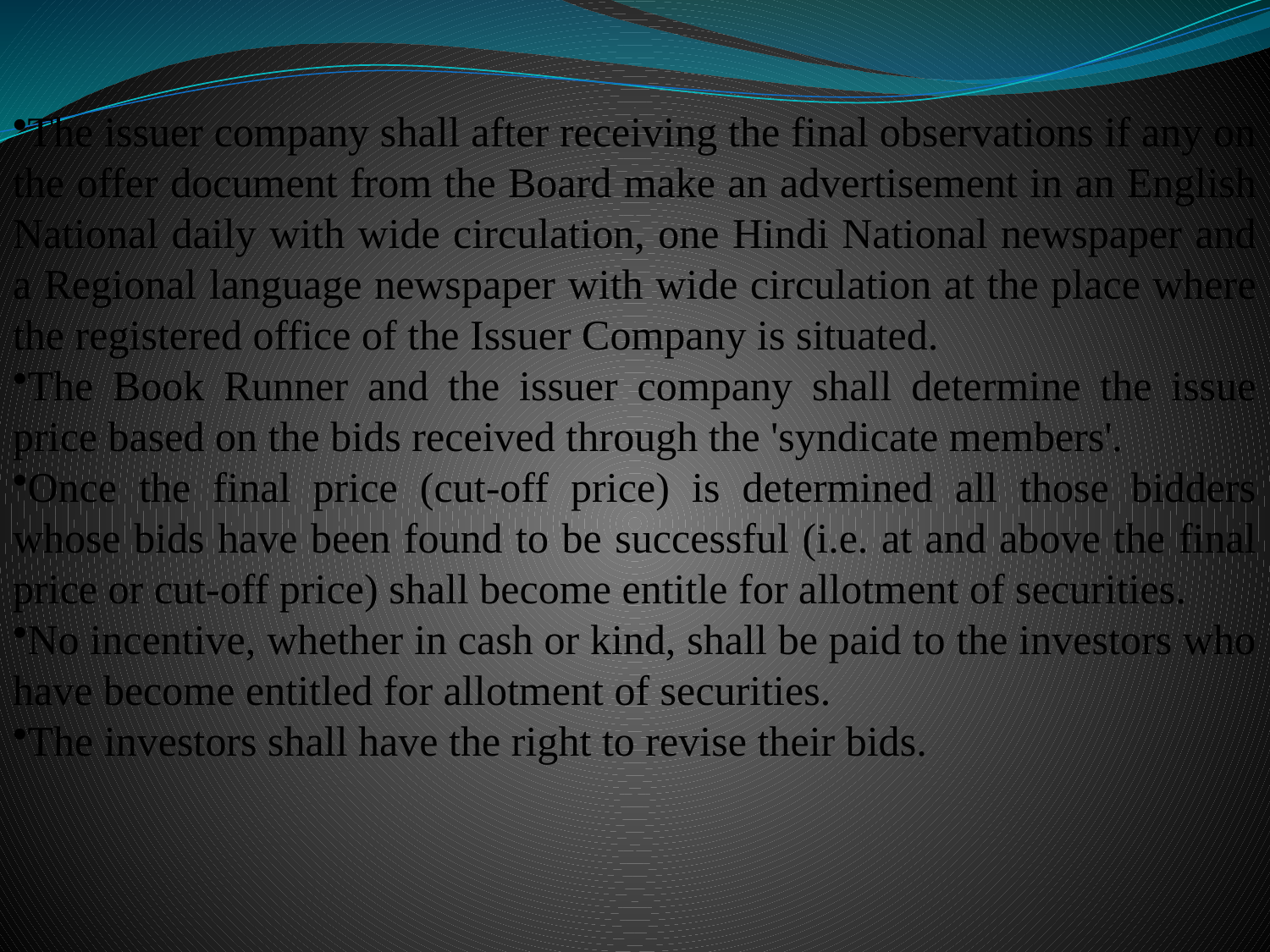

The issuer company shall after receiving the final observations if any on the offer document from the Board make an advertisement in an English National daily with wide circulation, one Hindi National newspaper and a Regional language newspaper with wide circulation at the place where the registered office of the Issuer Company is situated.
The Book Runner and the issuer company shall determine the issue price based on the bids received through the 'syndicate members'.
Once the final price (cut-off price) is determined all those bidders whose bids have been found to be successful (i.e. at and above the final price or cut-off price) shall become entitle for allotment of securities.
No incentive, whether in cash or kind, shall be paid to the investors who have become entitled for allotment of securities.
The investors shall have the right to revise their bids.